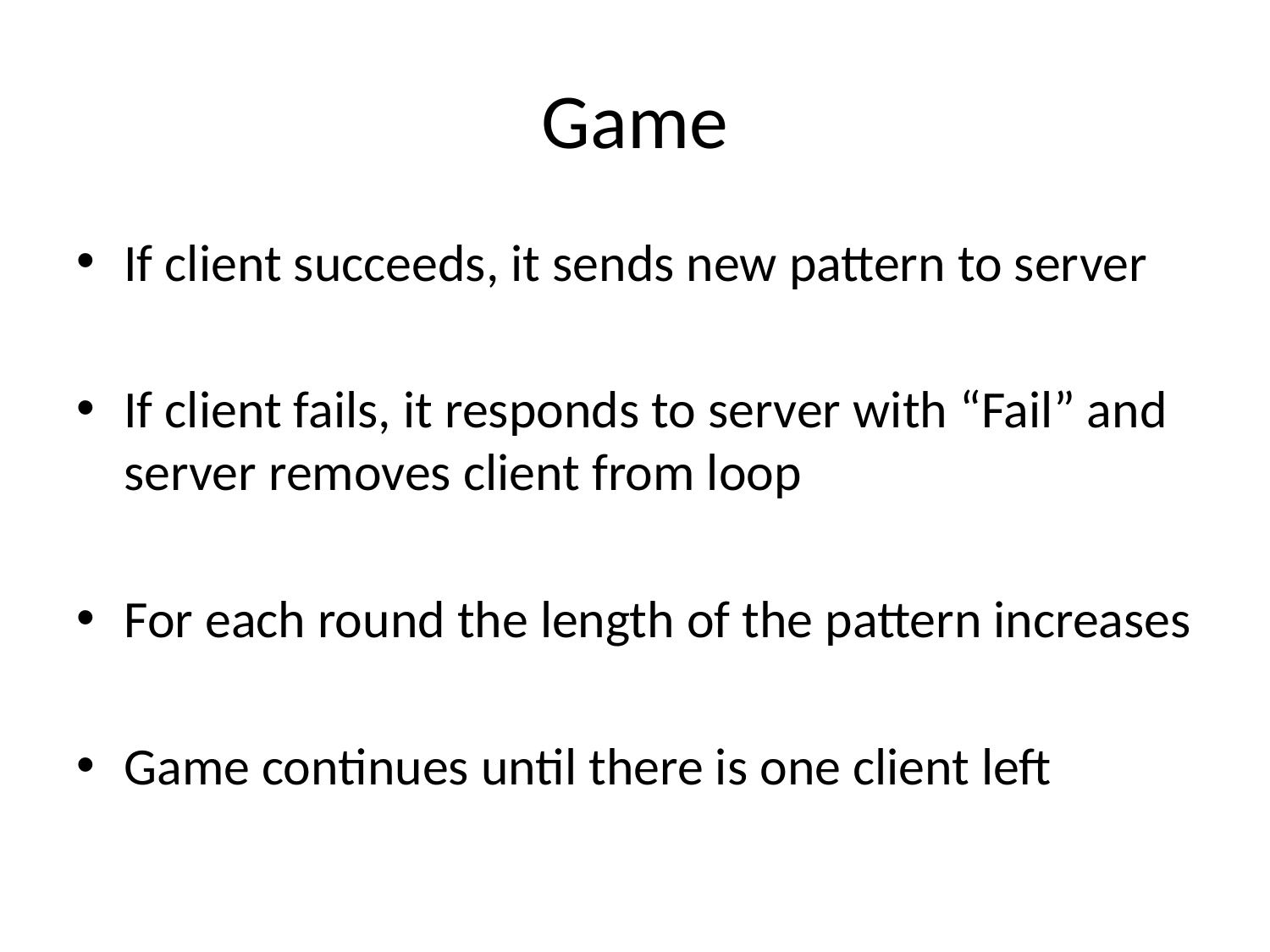

# Game
If client succeeds, it sends new pattern to server

If client fails, it responds to server with “Fail” and server removes client from loop

For each round the length of the pattern increases

Game continues until there is one client left